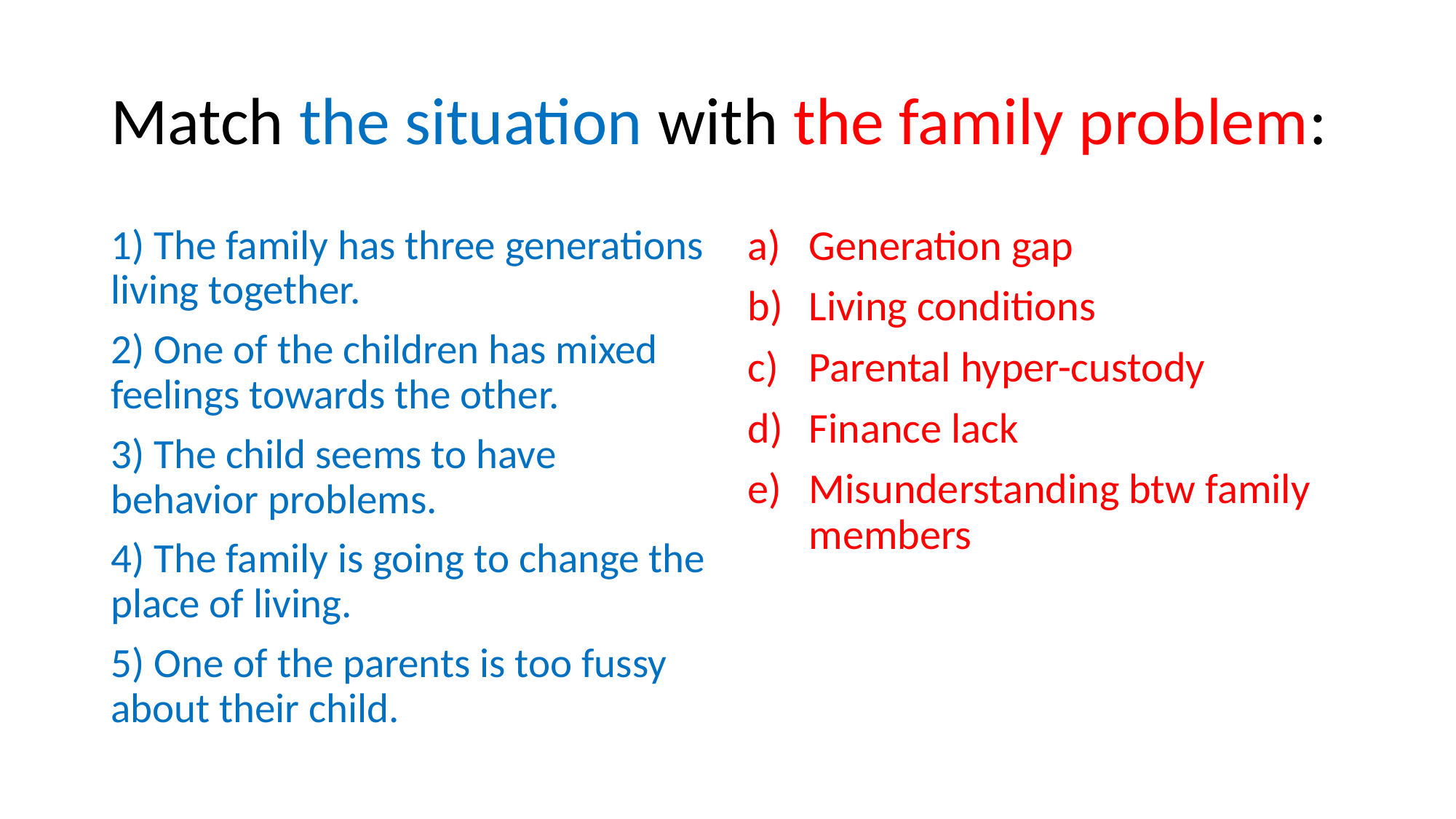

# Match the situation with the family problem:
1) The family has three generations living together.
2) One of the children has mixed feelings towards the other.
3) The child seems to have behavior problems.
4) The family is going to change the place of living.
5) One of the parents is too fussy about their child.

Generation gap
Living conditions
Parental hyper-custody
Finance lack
Misunderstanding btw family members